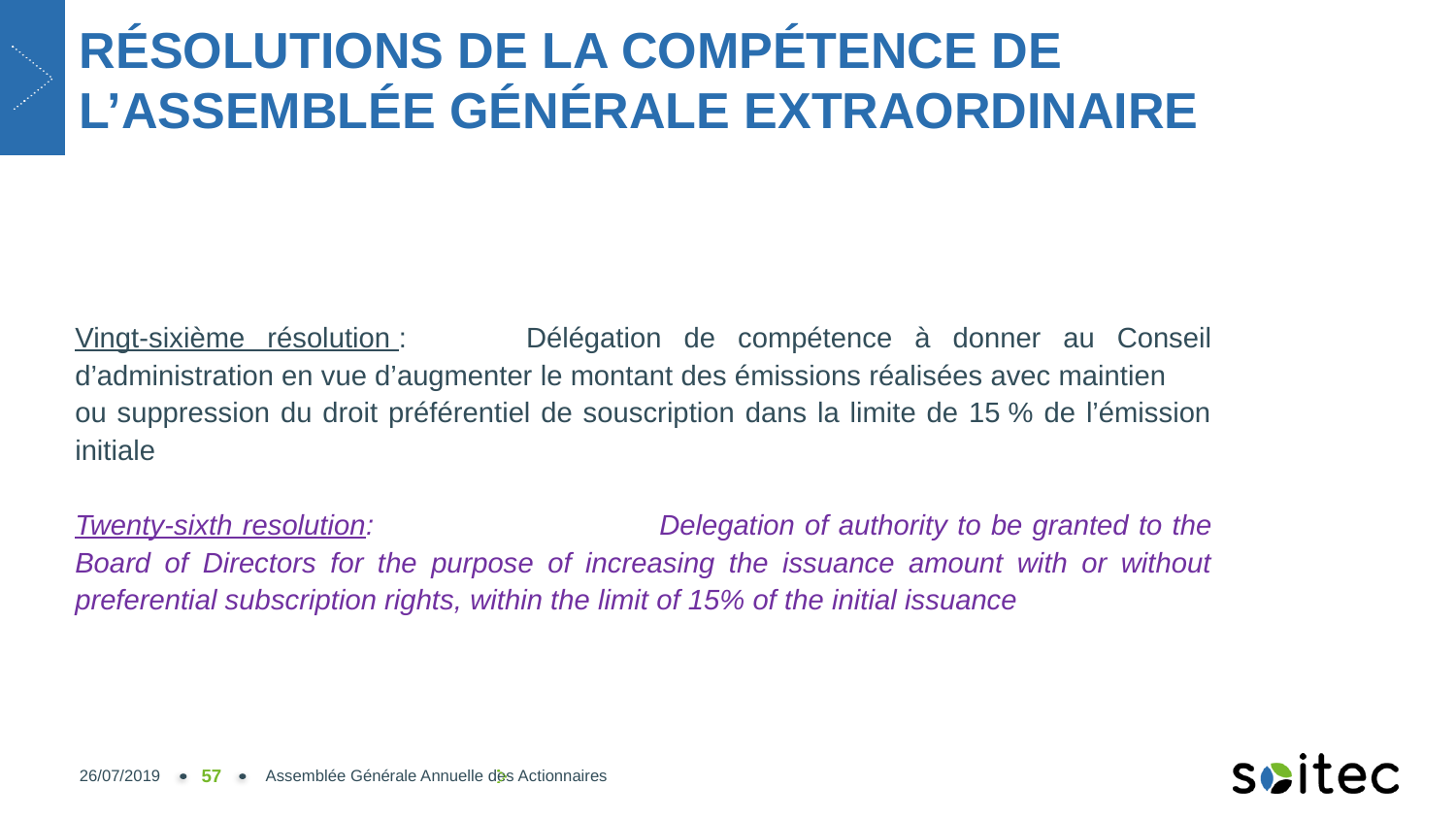

# RÉSOLUTIONS DE LA COMPÉTENCE DE L’ASSEMBLÉE GÉNÉRALE EXTRAORDINAIRE
Vingt-sixième résolution :	Délégation de compétence à donner au Conseil d’administration en vue d’augmenter le montant des émissions réalisées avec maintien
ou suppression du droit préférentiel de souscription dans la limite de 15 % de l’émission initiale

Twenty-sixth resolution:		Delegation of authority to be granted to the Board of Directors for the purpose of increasing the issuance amount with or without preferential subscription rights, within the limit of 15% of the initial issuance
26/07/2019
57
Assemblée Générale Annuelle des Actionnaires